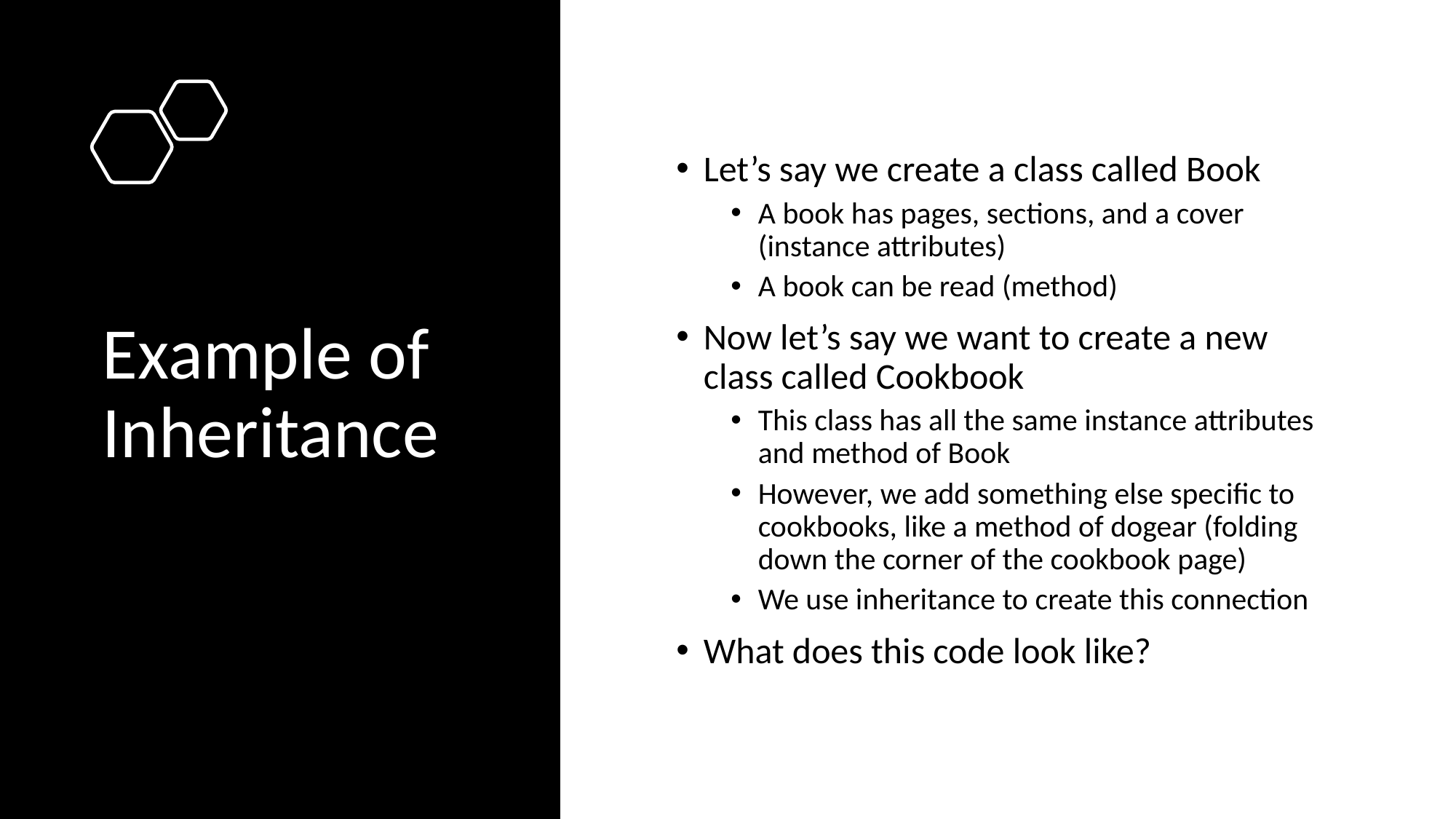

# Example of Inheritance
Let’s say we create a class called Book
A book has pages, sections, and a cover (instance attributes)
A book can be read (method)
Now let’s say we want to create a new class called Cookbook
This class has all the same instance attributes and method of Book
However, we add something else specific to cookbooks, like a method of dogear (folding down the corner of the cookbook page)
We use inheritance to create this connection
What does this code look like?